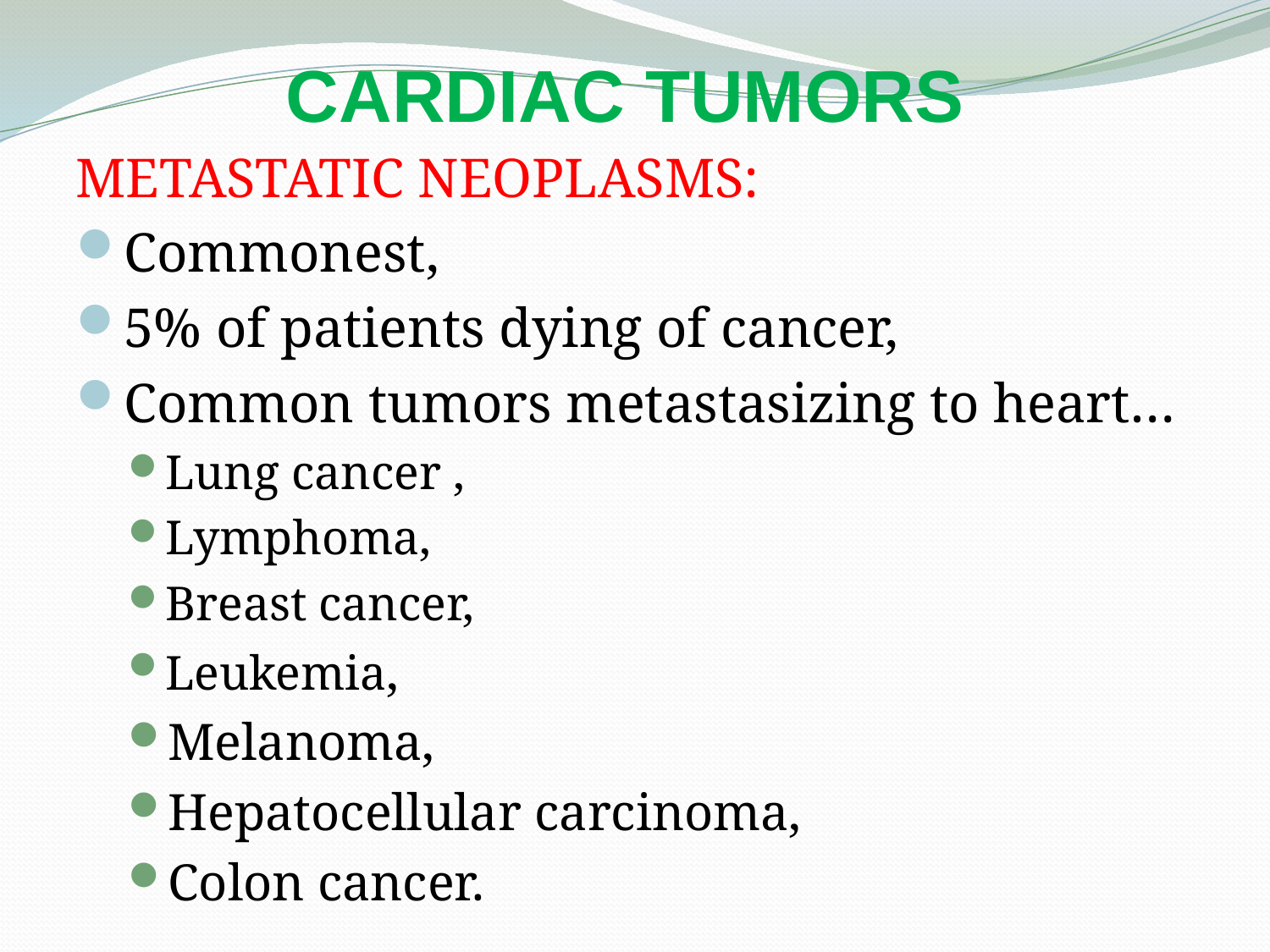

# CARDIAC TUMORS
METASTATIC NEOPLASMS:
Commonest,
5% of patients dying of cancer,
Common tumors metastasizing to heart…
Lung cancer ,
Lymphoma,
Breast cancer,
Leukemia,
Melanoma,
Hepatocellular carcinoma,
Colon cancer.